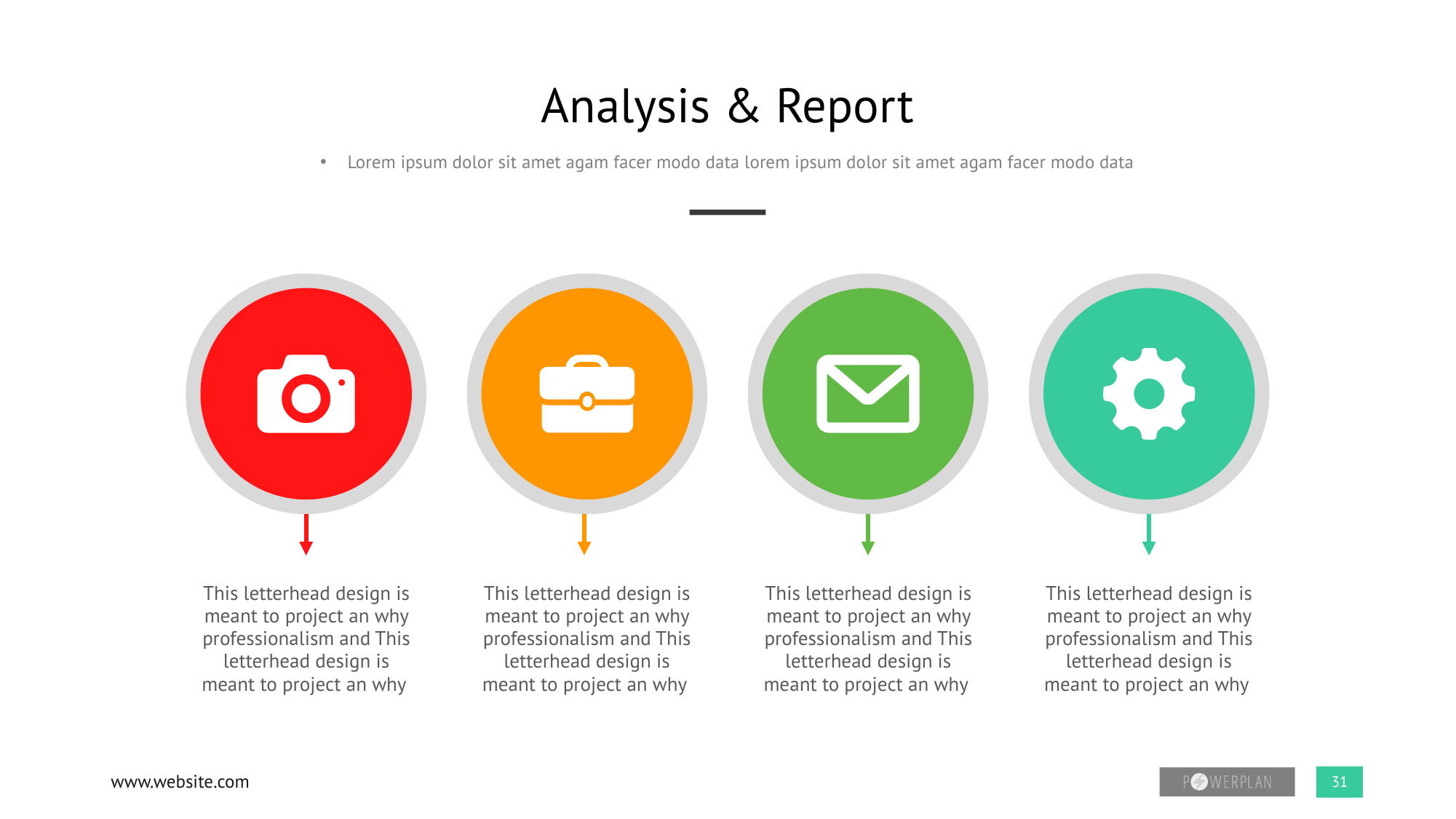

# Analysis & Report
Lorem ipsum dolor sit amet agam facer modo data lorem ipsum dolor sit amet agam facer modo data

This letterhead design is meant to project an why professionalism and This letterhead design is meant to project an why
This letterhead design is meant to project an why professionalism and This letterhead design is meant to project an why
This letterhead design is meant to project an why professionalism and This letterhead design is meant to project an why
This letterhead design is meant to project an why professionalism and This letterhead design is meant to project an why
www.website.com
31